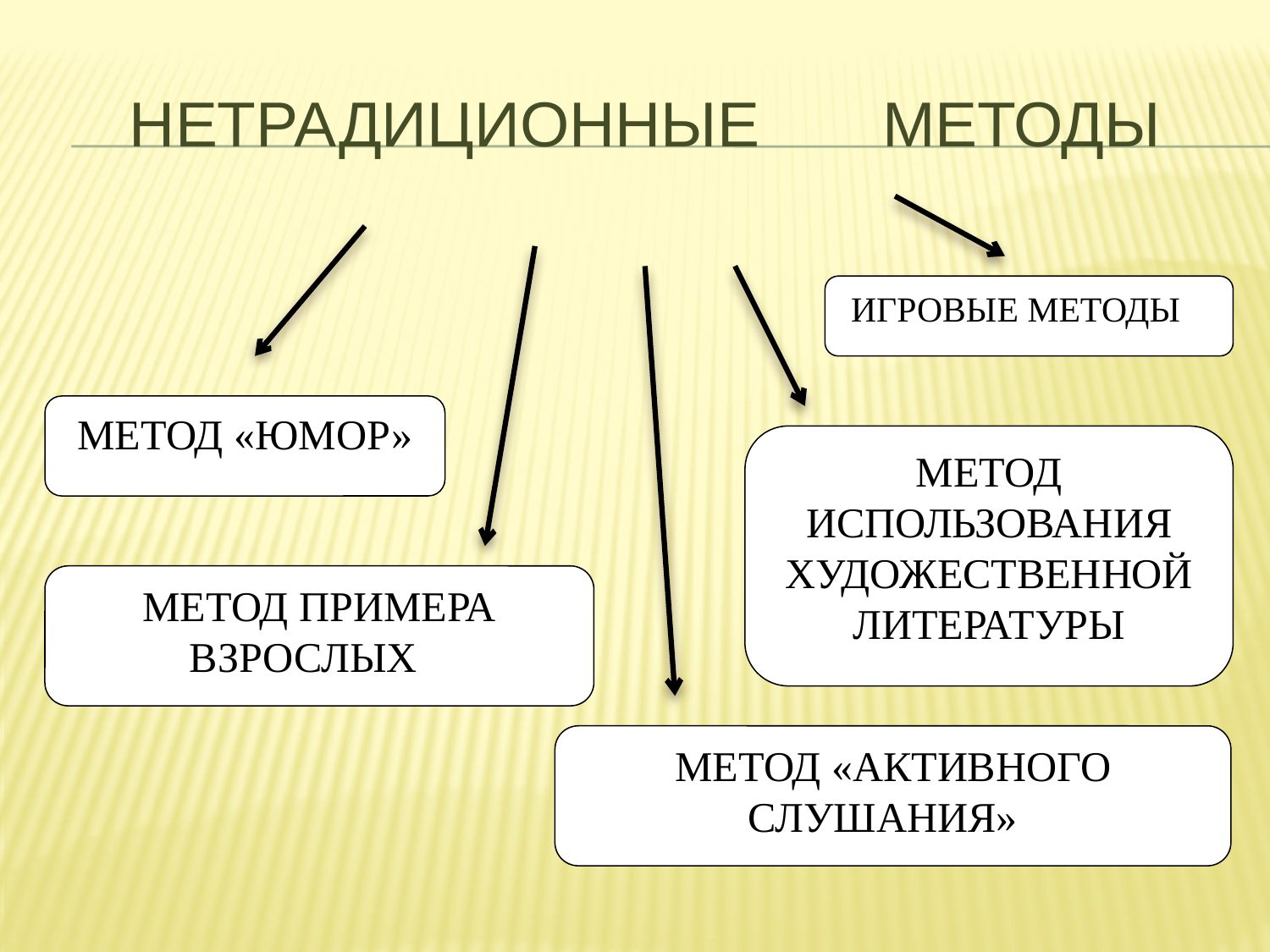

# НЕТРАДИЦИОННЫЕ       МЕТОДЫ
ИГРОВЫЕ МЕТОДЫ
МЕТОД «ЮМОР»
МЕТОД ИСПОЛЬЗОВАНИЯ ХУДОЖЕСТВЕННОЙ ЛИТЕРАТУРЫ
МЕТОД ПРИМЕРА ВЗРОСЛЫХ
МЕТОД «АКТИВНОГО СЛУШАНИЯ»